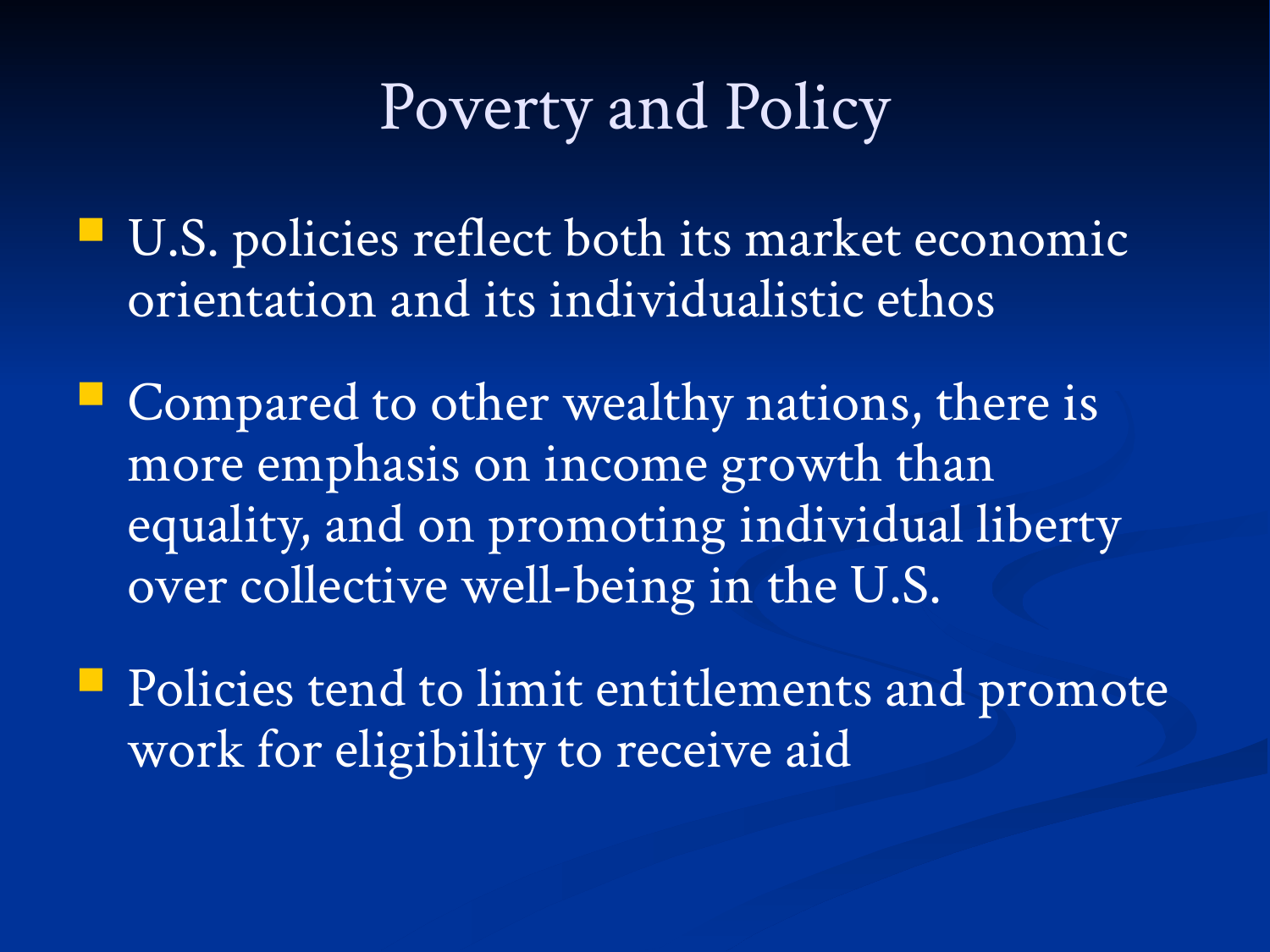

Poverty and Policy
# U.S. policies reflect both its market economic orientation and its individualistic ethos
Compared to other wealthy nations, there is more emphasis on income growth than equality, and on promoting individual liberty over collective well-being in the U.S.
Policies tend to limit entitlements and promote work for eligibility to receive aid